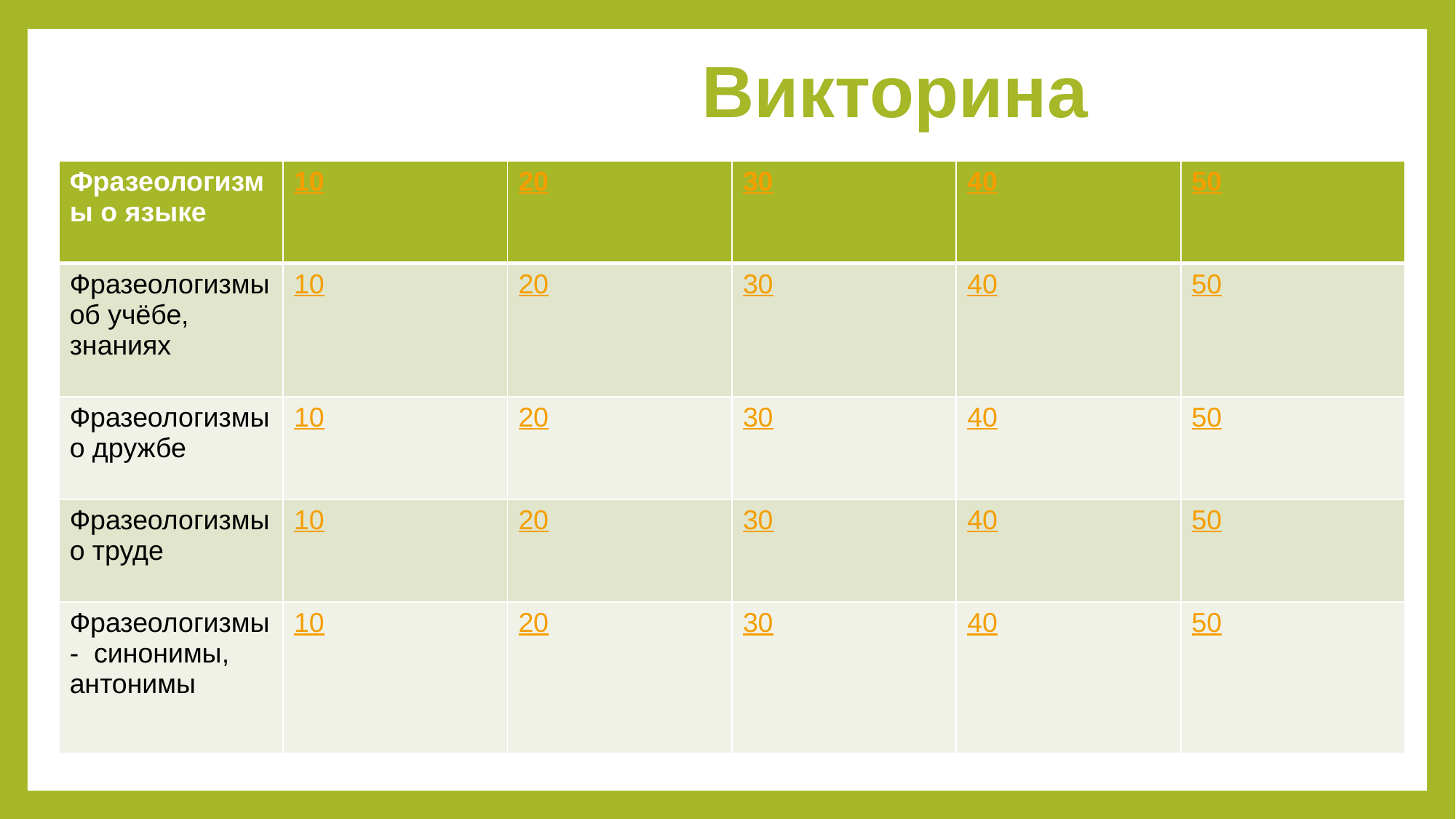

# Викторина
| Фразеологизмы о языке | 10 | 20 | 30 | 40 | 50 |
| --- | --- | --- | --- | --- | --- |
| Фразеологизмы об учёбе, знаниях | 10 | 20 | 30 | 40 | 50 |
| Фразеологизмы о дружбе | 10 | 20 | 30 | 40 | 50 |
| Фразеологизмы о труде | 10 | 20 | 30 | 40 | 50 |
| Фразеологизмы- синонимы, антонимы | 10 | 20 | 30 | 40 | 50 |